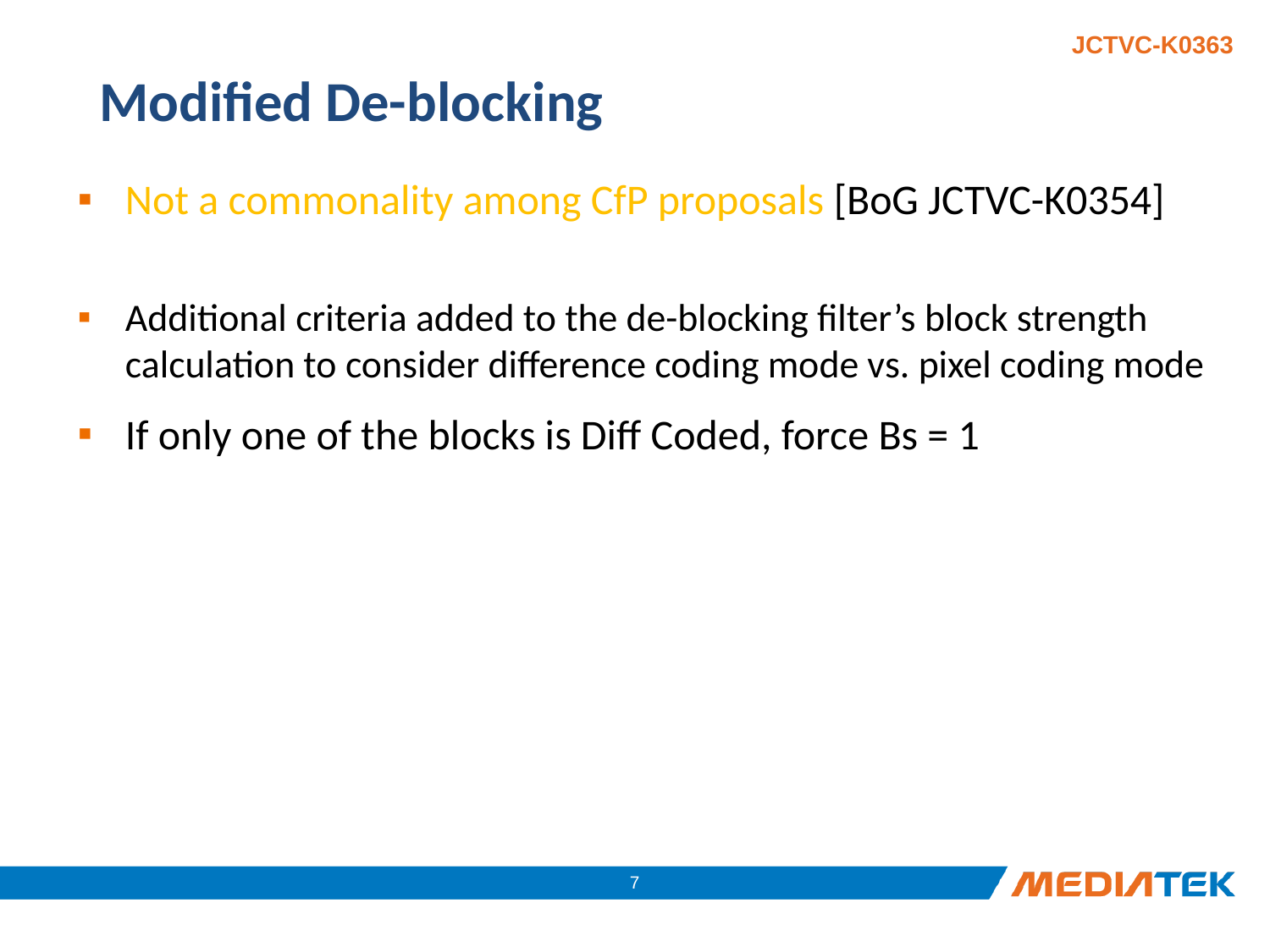

# Modified De-blocking
Not a commonality among CfP proposals [BoG JCTVC-K0354]

Additional criteria added to the de-blocking filter’s block strength calculation to consider difference coding mode vs. pixel coding mode
If only one of the blocks is Diff Coded, force Bs = 1

7